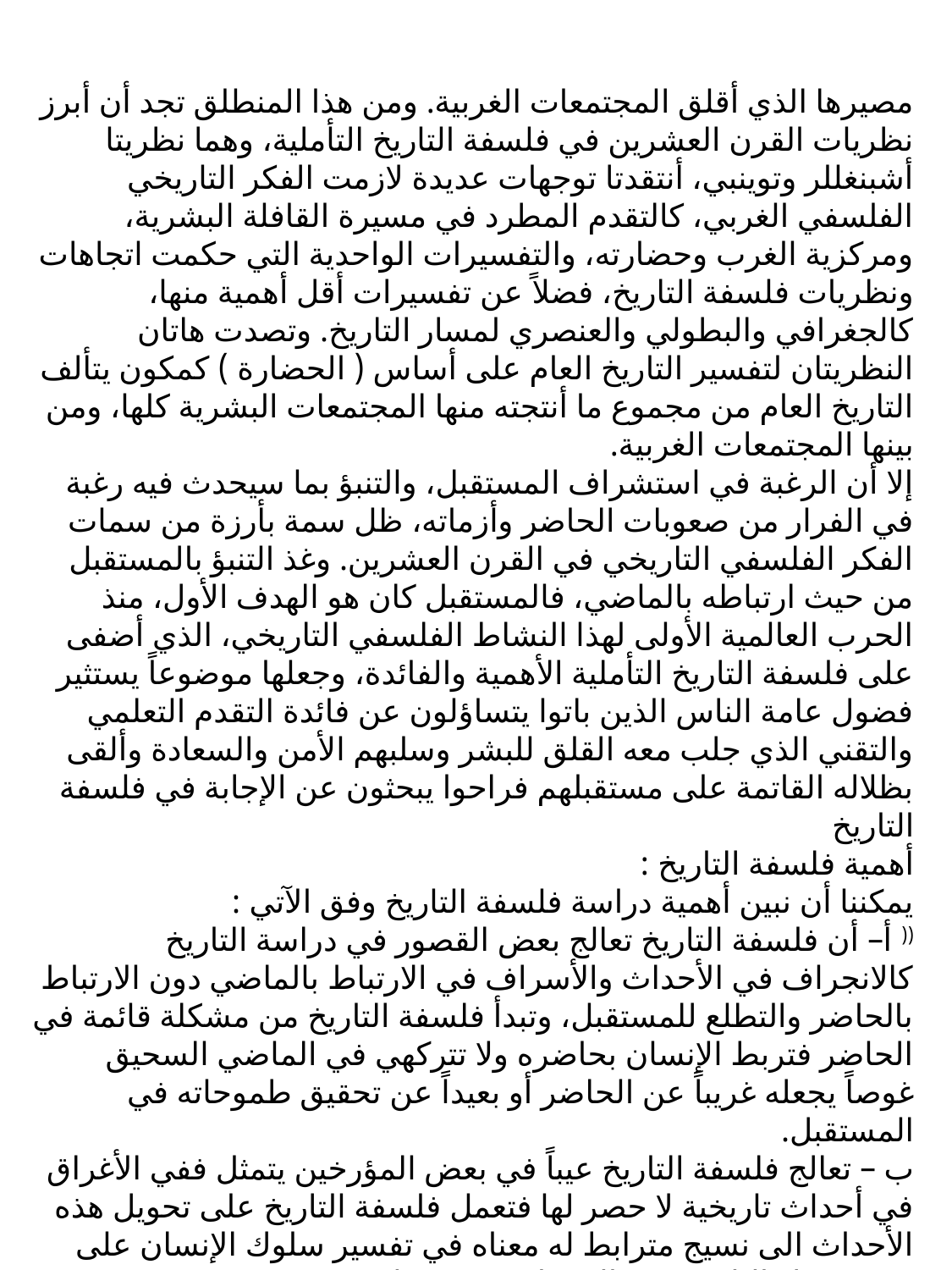

مصيرها الذي أقلق المجتمعات الغربية. ومن هذا المنطلق تجد أن أبرز نظريات القرن العشرين في فلسفة التاريخ التأملية، وهما نظريتا أشبنغللر وتوينبي، أنتقدتا توجهات عديدة لازمت الفكر التاريخي الفلسفي الغربي، كالتقدم المطرد في مسيرة القافلة البشرية، ومركزية الغرب وحضارته، والتفسيرات الواحدية التي حكمت اتجاهات ونظريات فلسفة التاريخ، فضلاً عن تفسيرات أقل أهمية منها، كالجغرافي والبطولي والعنصري لمسار التاريخ. وتصدت هاتان النظريتان لتفسير التاريخ العام على أساس ( الحضارة ) كمكون يتألف التاريخ العام من مجموع ما أنتجته منها المجتمعات البشرية كلها، ومن بينها المجتمعات الغربية.
إلا أن الرغبة في استشراف المستقبل، والتنبؤ بما سيحدث فيه رغبة في الفرار من صعوبات الحاضر وأزماته، ظل سمة بأرزة من سمات الفكر الفلسفي التاريخي في القرن العشرين. وغذ التنبؤ بالمستقبل من حيث ارتباطه بالماضي، فالمستقبل كان هو الهدف الأول، منذ الحرب العالمية الأولى لهذا النشاط الفلسفي التاريخي، الذي أضفى على فلسفة التاريخ التأملية الأهمية والفائدة، وجعلها موضوعاً يستثير فضول عامة الناس الذين باتوا يتساؤلون عن فائدة التقدم التعلمي والتقني الذي جلب معه القلق للبشر وسلبهم الأمن والسعادة وألقى بظلاله القاتمة على مستقبلهم فراحوا يبحثون عن الإجابة في فلسفة التاريخ
أهمية فلسفة التاريخ :
يمكننا أن نبين أهمية دراسة فلسفة التاريخ وفق الآتي :
(( أ– أن فلسفة التاريخ تعالج بعض القصور في دراسة التاريخ كالانجراف في الأحداث والأسراف في الارتباط بالماضي دون الارتباط بالحاضر والتطلع للمستقبل، وتبدأ فلسفة التاريخ من مشكلة قائمة في الحاضر فتربط الإنسان بحاضره ولا تتركهي في الماضي السحيق غوصاً يجعله غريباً عن الحاضر أو بعيداً عن تحقيق طموحاته في المستقبل.
ب – تعالج فلسفة التاريخ عيباً في بعض المؤرخين يتمثل ففي الأغراق في أحداث تاريخية لا حصر لها فتعمل فلسفة التاريخ على تحويل هذه الأحداث الى نسيج مترابط له معناه في تفسير سلوك الإنسان على مدى مسار التاريخ دون الدخول في تفصيلات عقيمة.